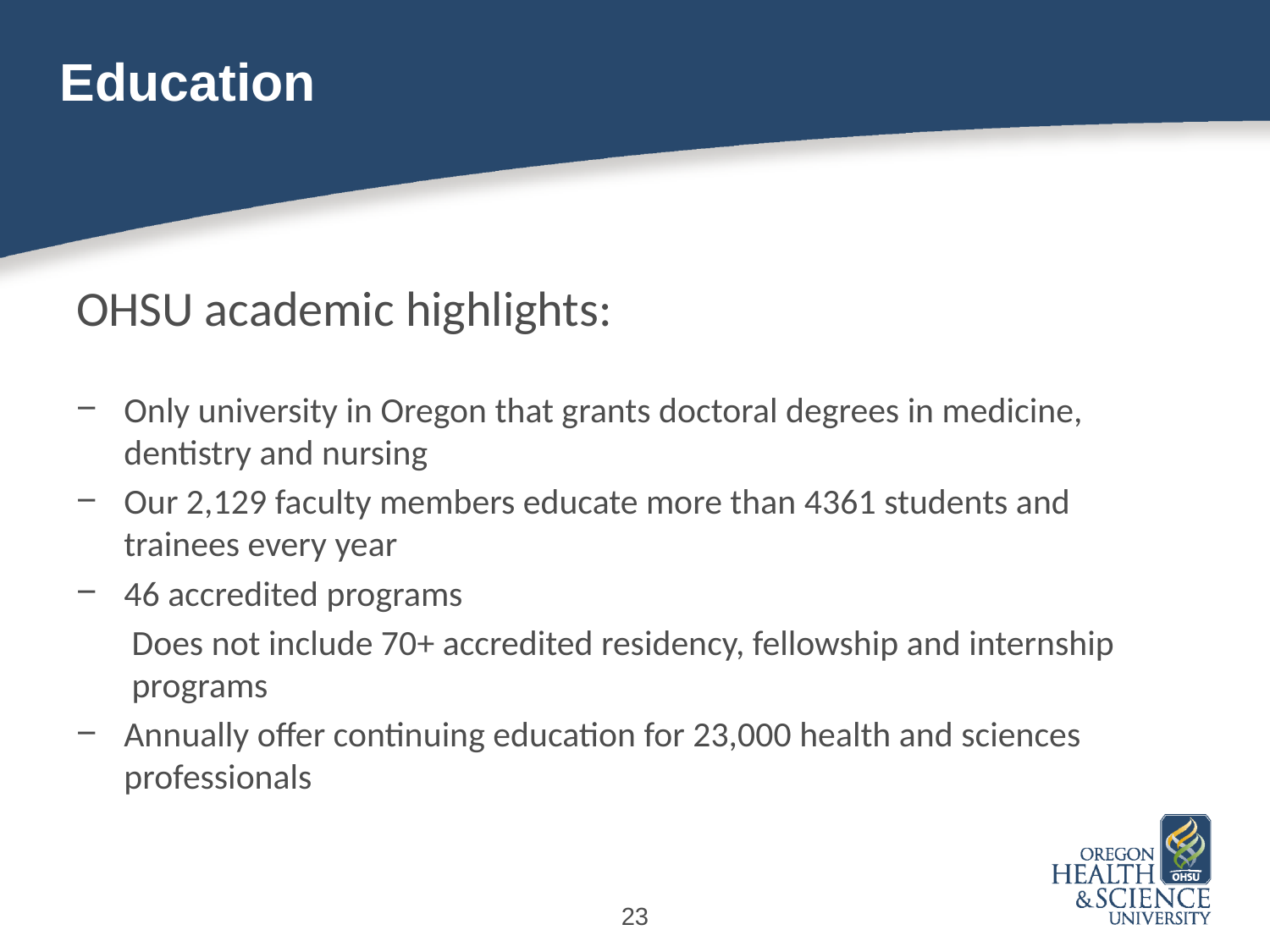

Education
OHSU academic highlights:

Only university in Oregon that grants doctoral degrees in medicine, dentistry and nursing
Our 2,129 faculty members educate more than 4361 students and trainees every year
46 accredited programs
Does not include 70+ accredited residency, fellowship and internship programs
Annually offer continuing education for 23,000 health and sciences professionals

23